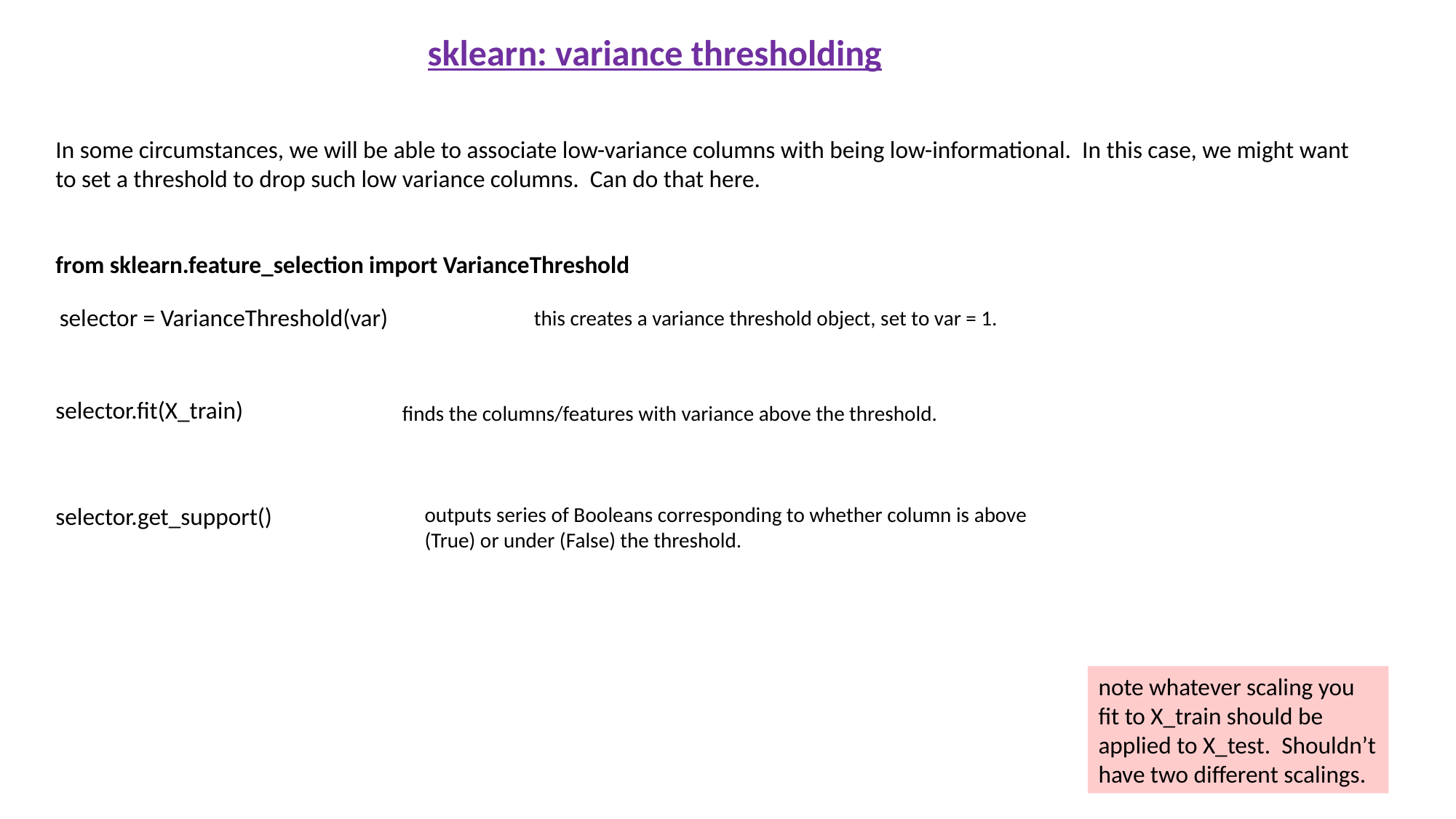

sklearn: variance thresholding
In some circumstances, we will be able to associate low-variance columns with being low-informational.  In this case, we might want to set a threshold to drop such low variance columns.  Can do that here.
from sklearn.feature_selection import VarianceThreshold
selector = VarianceThreshold(var)
this creates a variance threshold object, set to var = 1.
selector.fit(X_train)
finds the columns/features with variance above the threshold.
selector.get_support()
outputs series of Booleans corresponding to whether column is above (True) or under (False) the threshold.
note whatever scaling you fit to X_train should be applied to X_test.  Shouldn’t have two different scalings.